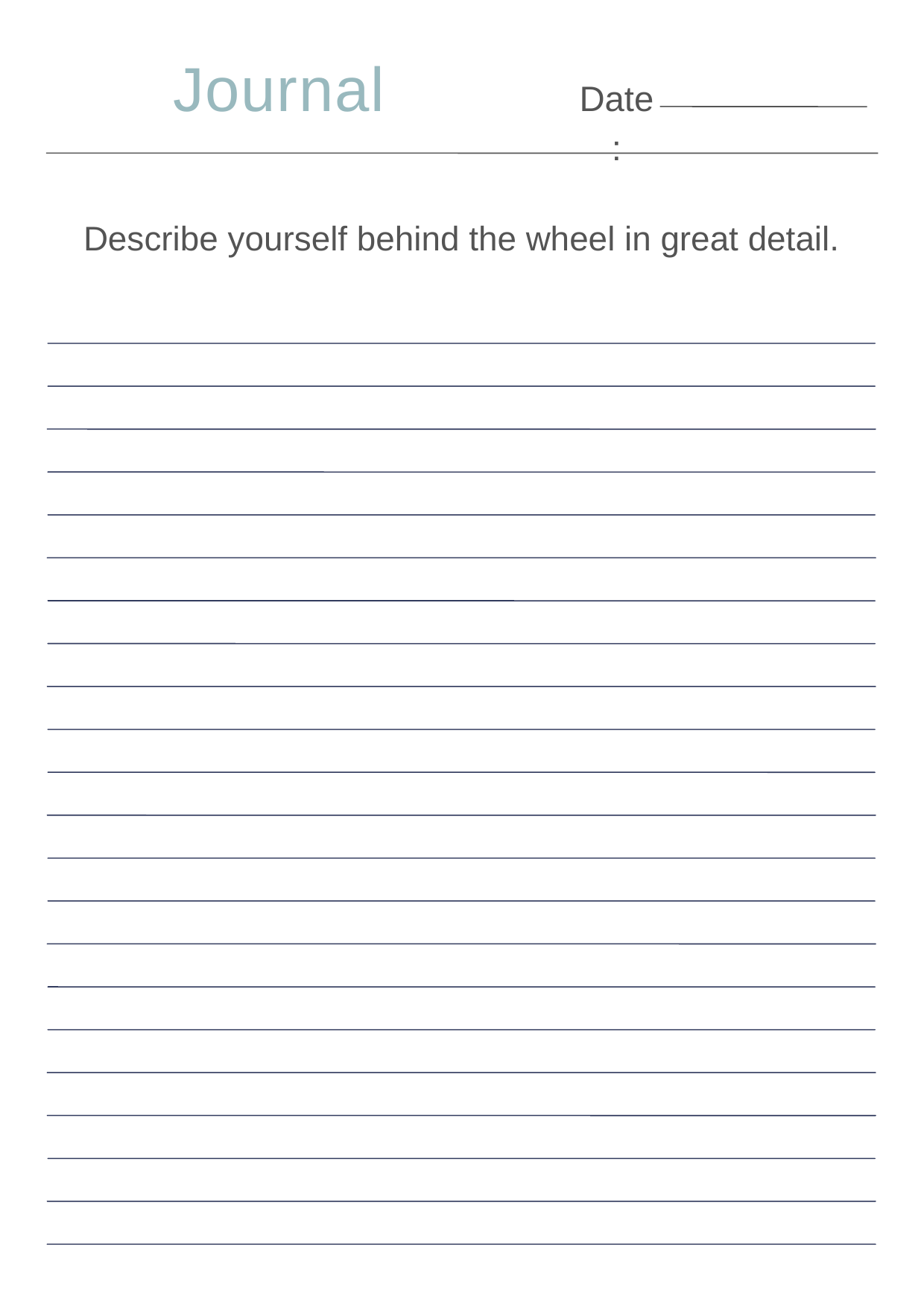

Journal
Date:

Describe yourself behind the wheel in great detail.